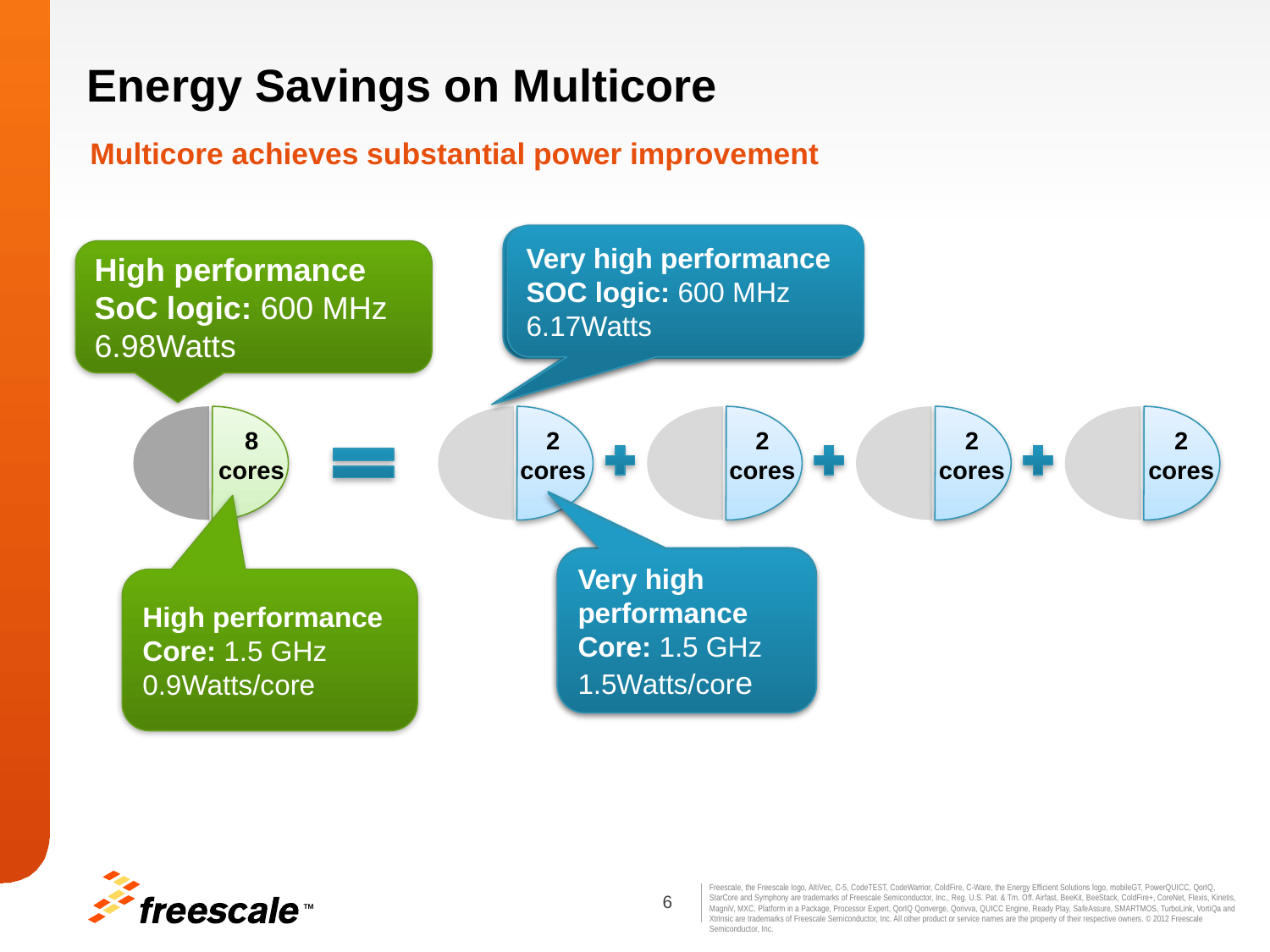

# Energy Savings on Multicore
Multicore achieves substantial power improvement
Very high performance
SOC logic: 600 MHz
6.17Watts
Very high performance
SOC logic: 800 MHz
7.95Watts
High performance
SoC logic: 600 MHz
6.98Watts

8
cores
2
cores
2
cores
2
cores
2
cores

Very high
performance
Core: 2.0 GHz
2.09Watts/core
Very high
performance
Core: 1.5 GHz
1.5Watts/core
High performance
Core: 1.5 GHz
0.9Watts/core